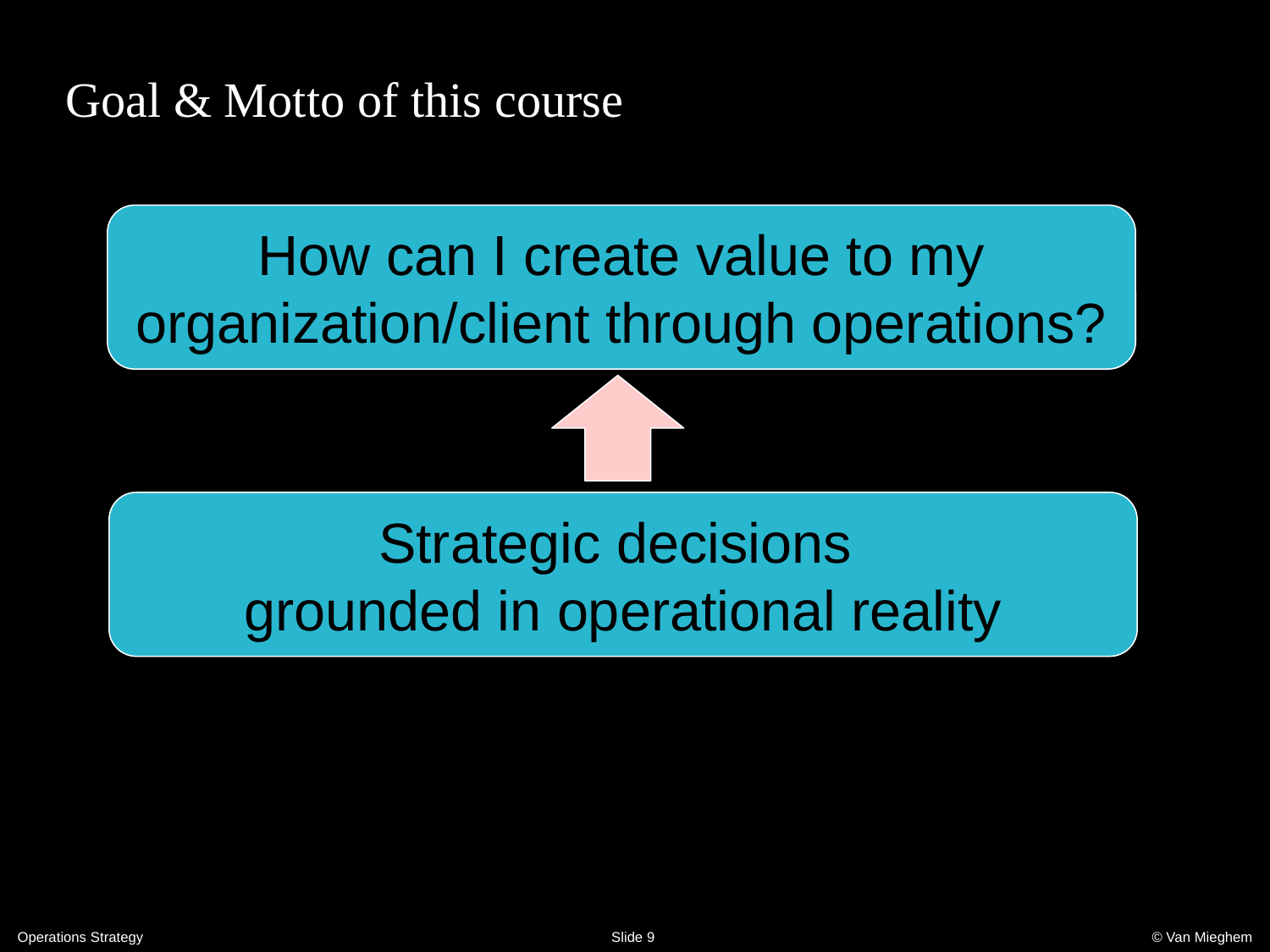

# Goal & Motto of this course
How can I create value to my organization/client through operations?

Strategic decisions
grounded in operational reality